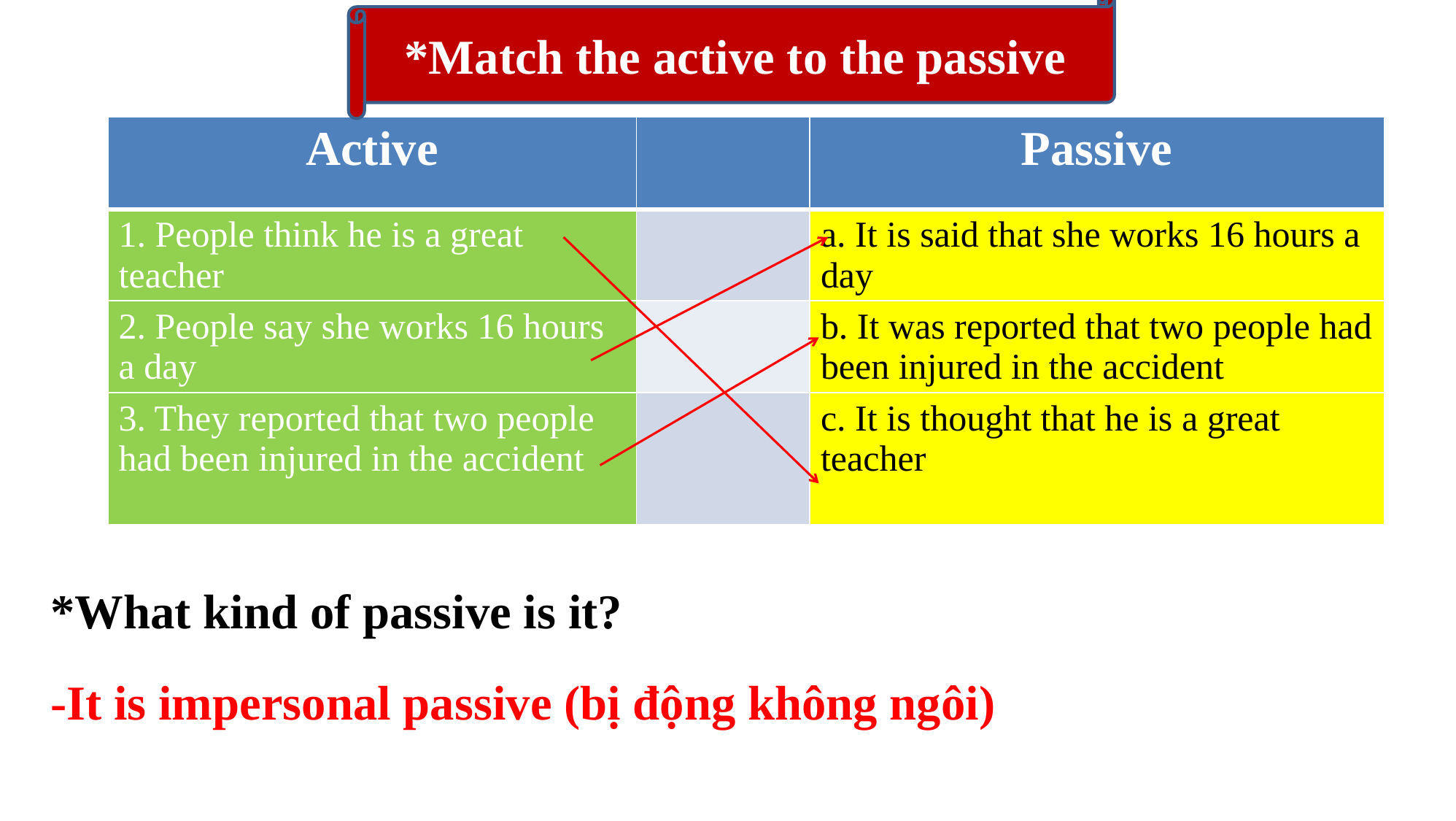

*Match the active to the passive
| Active |  | Passive |
| --- | --- | --- |
| 1. People think he is a great teacher |  | a. It is said that she works 16 hours a day |
| 2. People say she works 16 hours a day |  | b. It was reported that two people had been injured in the accident |
| 3. They reported that two people had been injured in the accident |  | c. It is thought that he is a great teacher |
*What kind of passive is it?
-It is impersonal passive (bị động không ngôi)